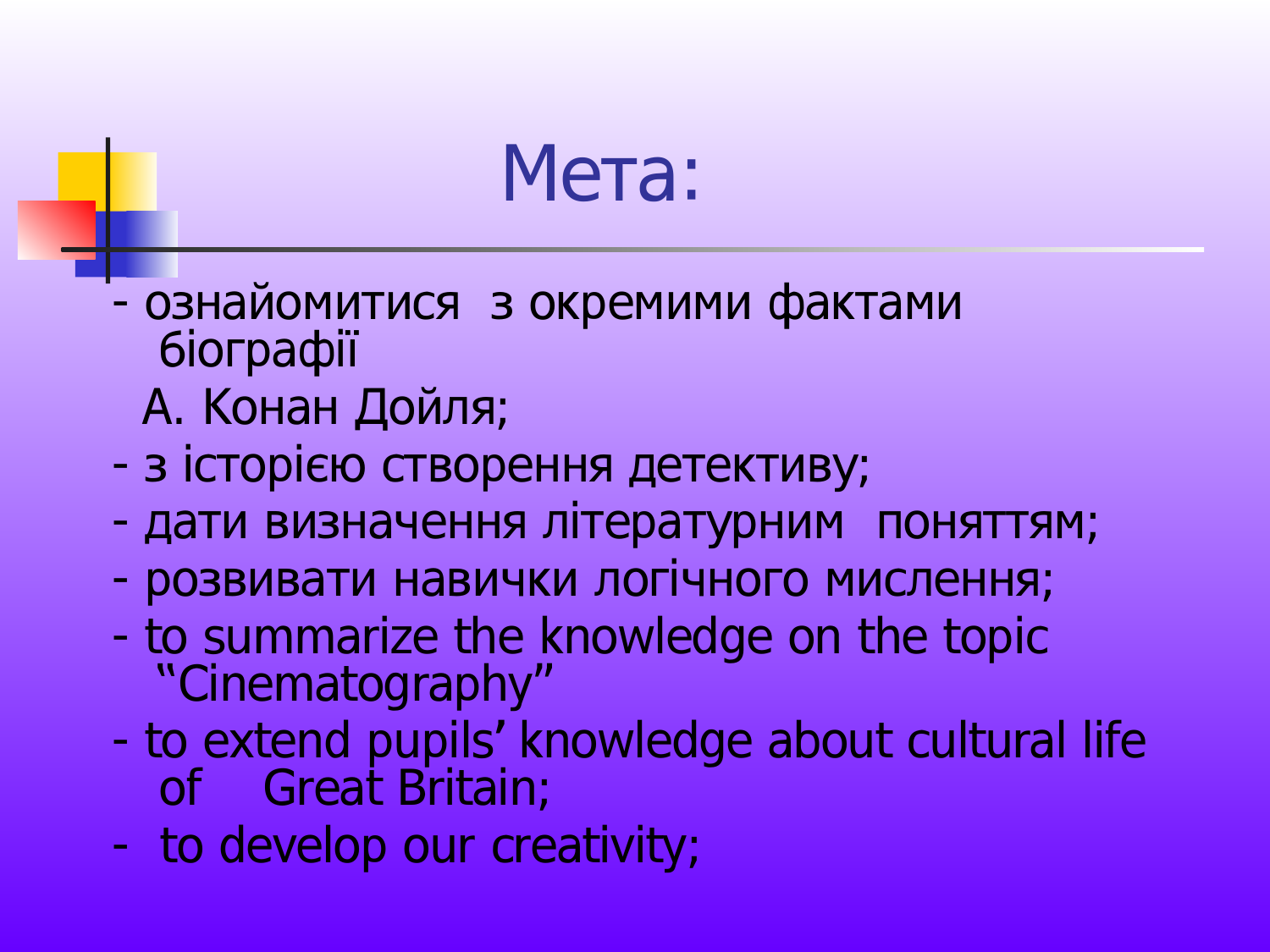

# Мета:

- ознайомитися  з окремими фактами біографії
  А. Конан Дойля;
- з історією створення детективу;
- дати визначення літературним  поняттям;
- розвивати навички логічного мислення;
- to summarize the knowledge on the topic       “Cinematography”
- to extend pupils’ knowledge about cultural life of    Great Britain;
-  to develop our creativity;